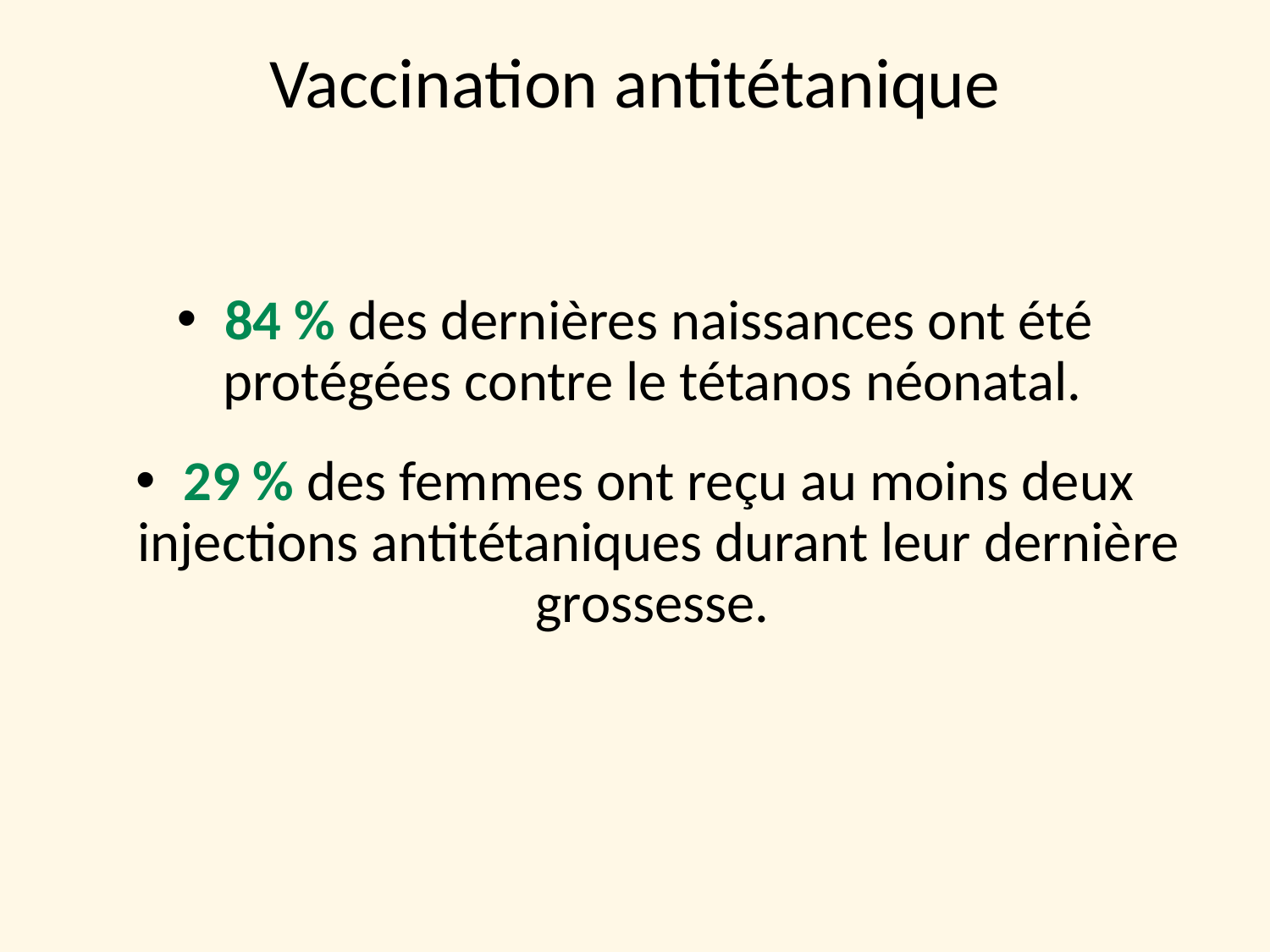

# Vaccination antitétanique
84 % des dernières naissances ont été protégées contre le tétanos néonatal.
29 % des femmes ont reçu au moins deux injections antitétaniques durant leur dernière grossesse.